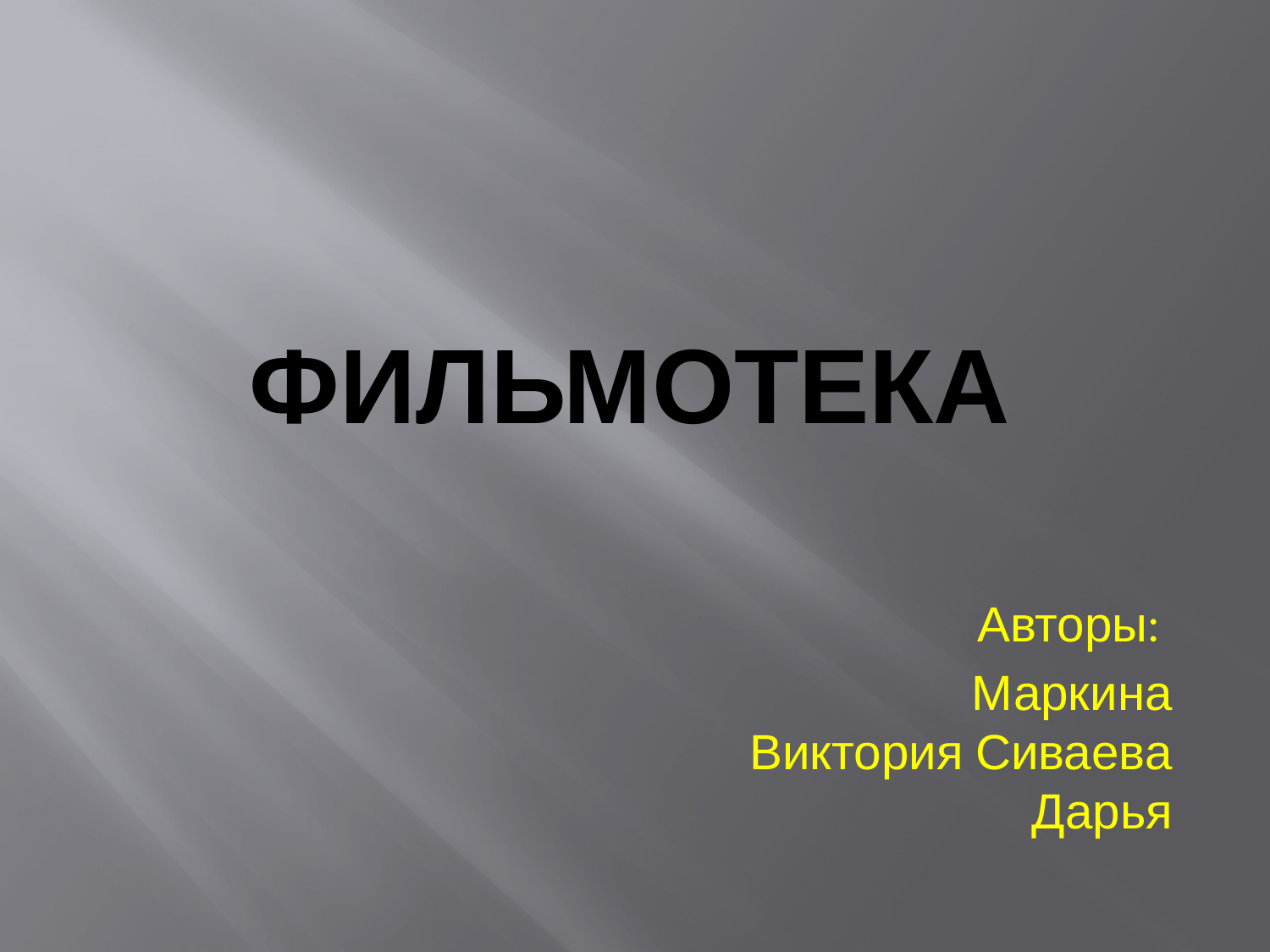

# Фильмотека
Авторы:
           Маркина Виктория Сиваева Дарья